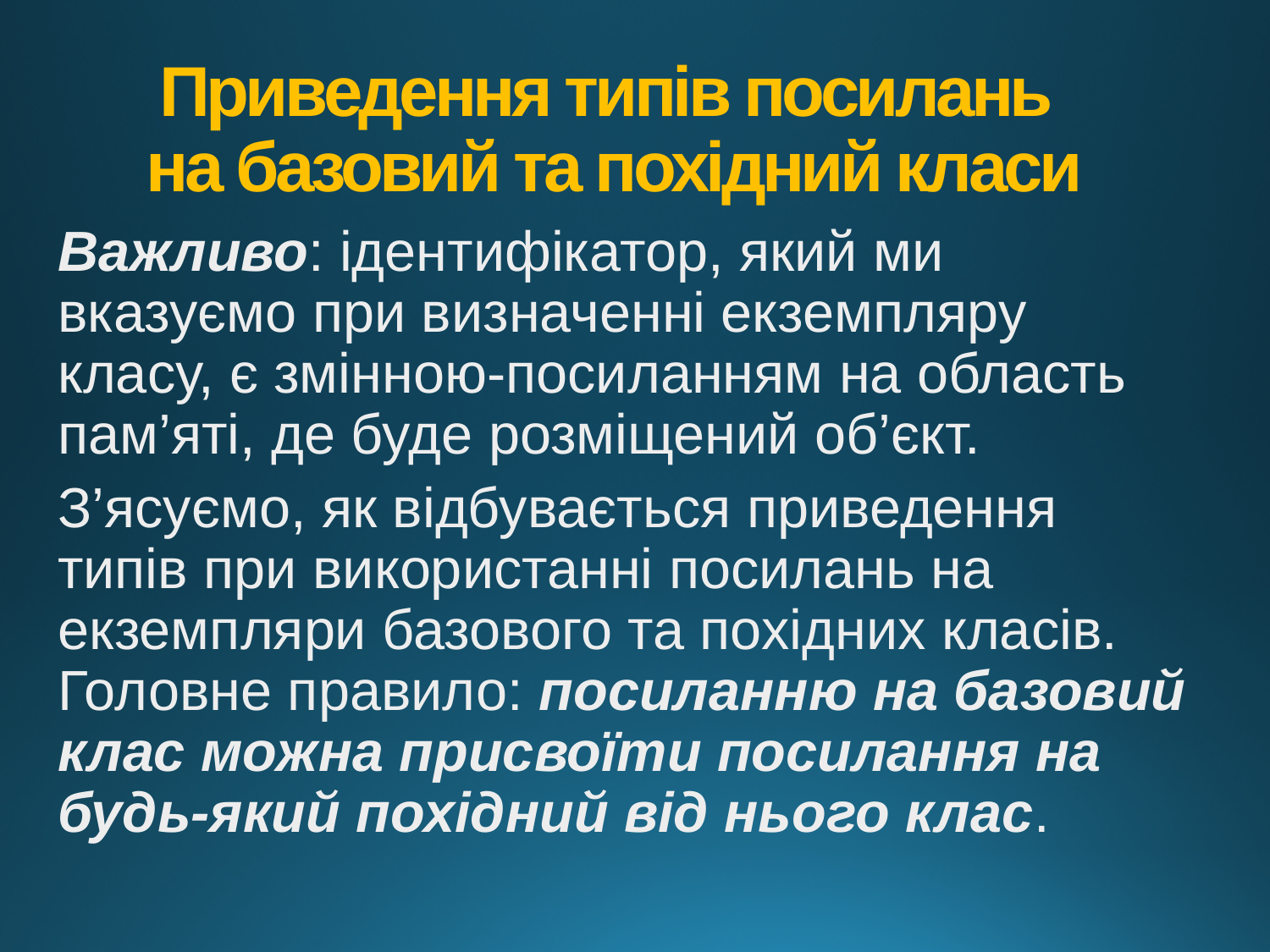

# Приведення типів посилань на базовий та похідний класи
Важливо: ідентифікатор, який ми вказуємо при визначенні екземпляру класу, є змінною-посиланням на область пам’яті, де буде розміщений об’єкт.
З’ясуємо, як відбувається приведення типів при використанні посилань на екземпляри базового та похідних класів. Головне правило: посиланню на базовий клас можна присвоїти посилання на будь-який похідний від нього клас.